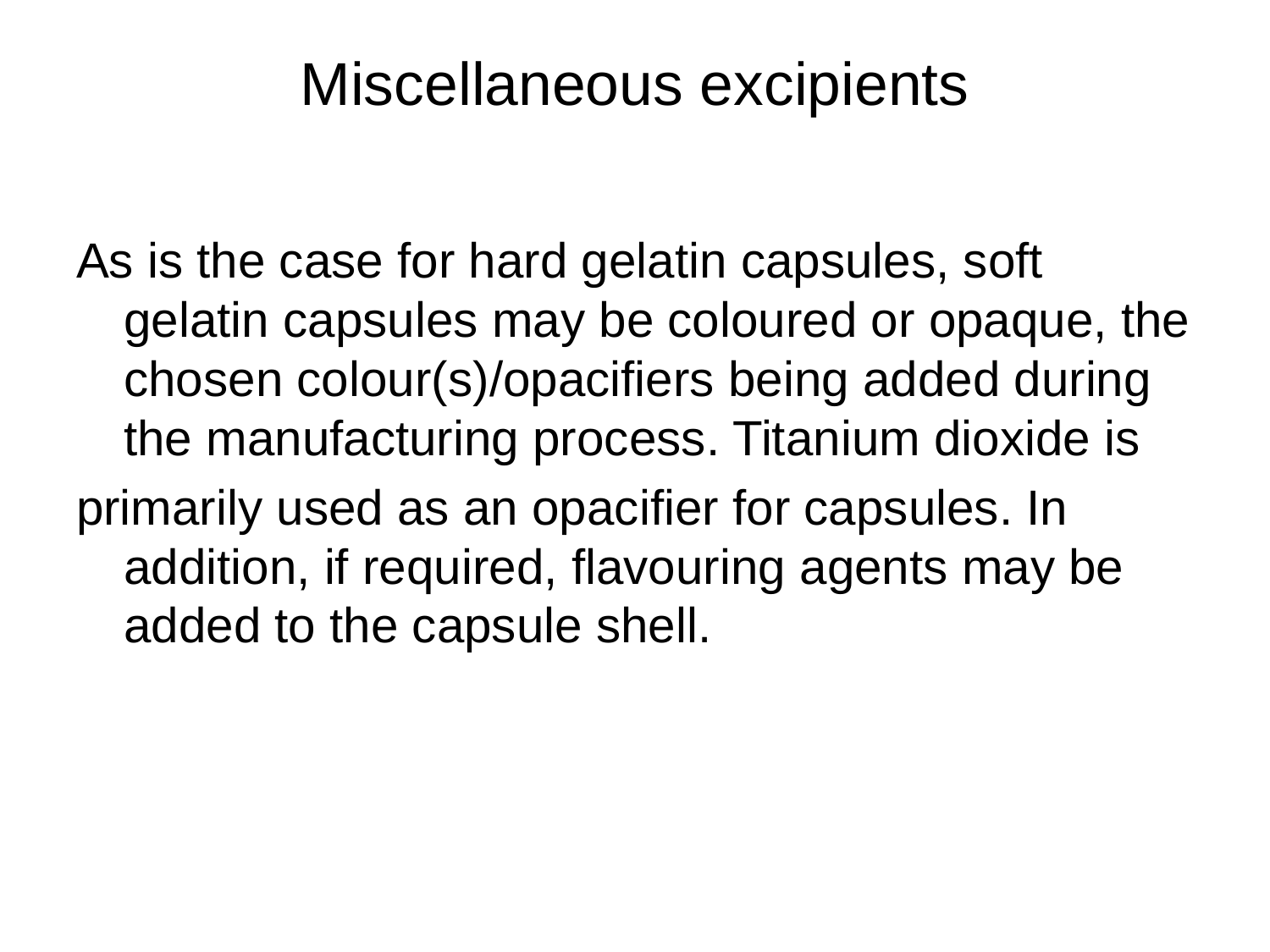

# Miscellaneous excipients
As is the case for hard gelatin capsules, soft gelatin capsules may be coloured or opaque, the chosen colour(s)/opacifiers being added during the manufacturing process. Titanium dioxide is
primarily used as an opacifier for capsules. In addition, if required, flavouring agents may be added to the capsule shell.